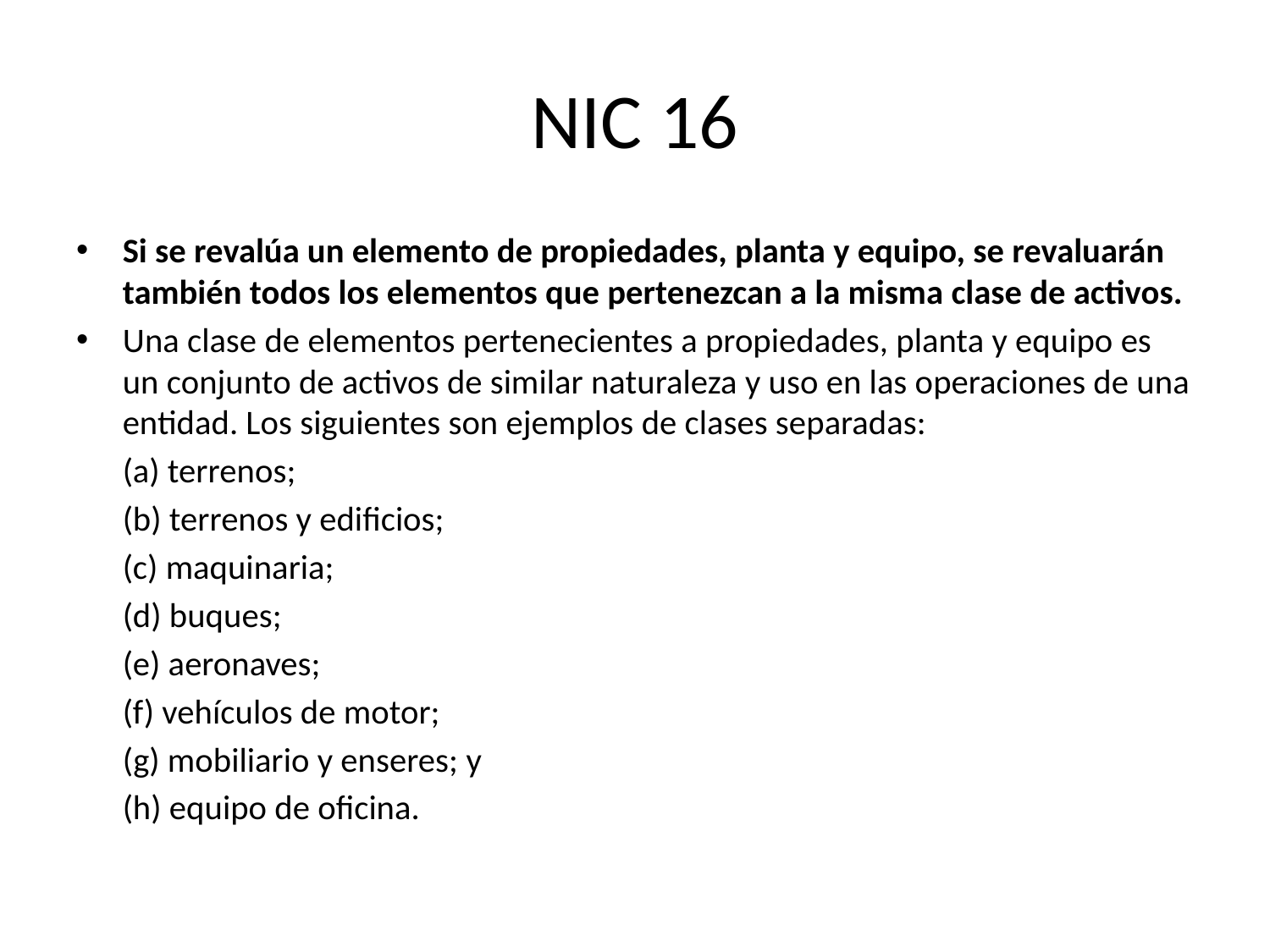

# NIC 16
Si se revalúa un elemento de propiedades, planta y equipo, se revaluarán también todos los elementos que pertenezcan a la misma clase de activos.
Una clase de elementos pertenecientes a propiedades, planta y equipo es un conjunto de activos de similar naturaleza y uso en las operaciones de una entidad. Los siguientes son ejemplos de clases separadas:
	(a) terrenos;
	(b) terrenos y edificios;
	(c) maquinaria;
	(d) buques;
	(e) aeronaves;
	(f) vehículos de motor;
	(g) mobiliario y enseres; y
	(h) equipo de oficina.